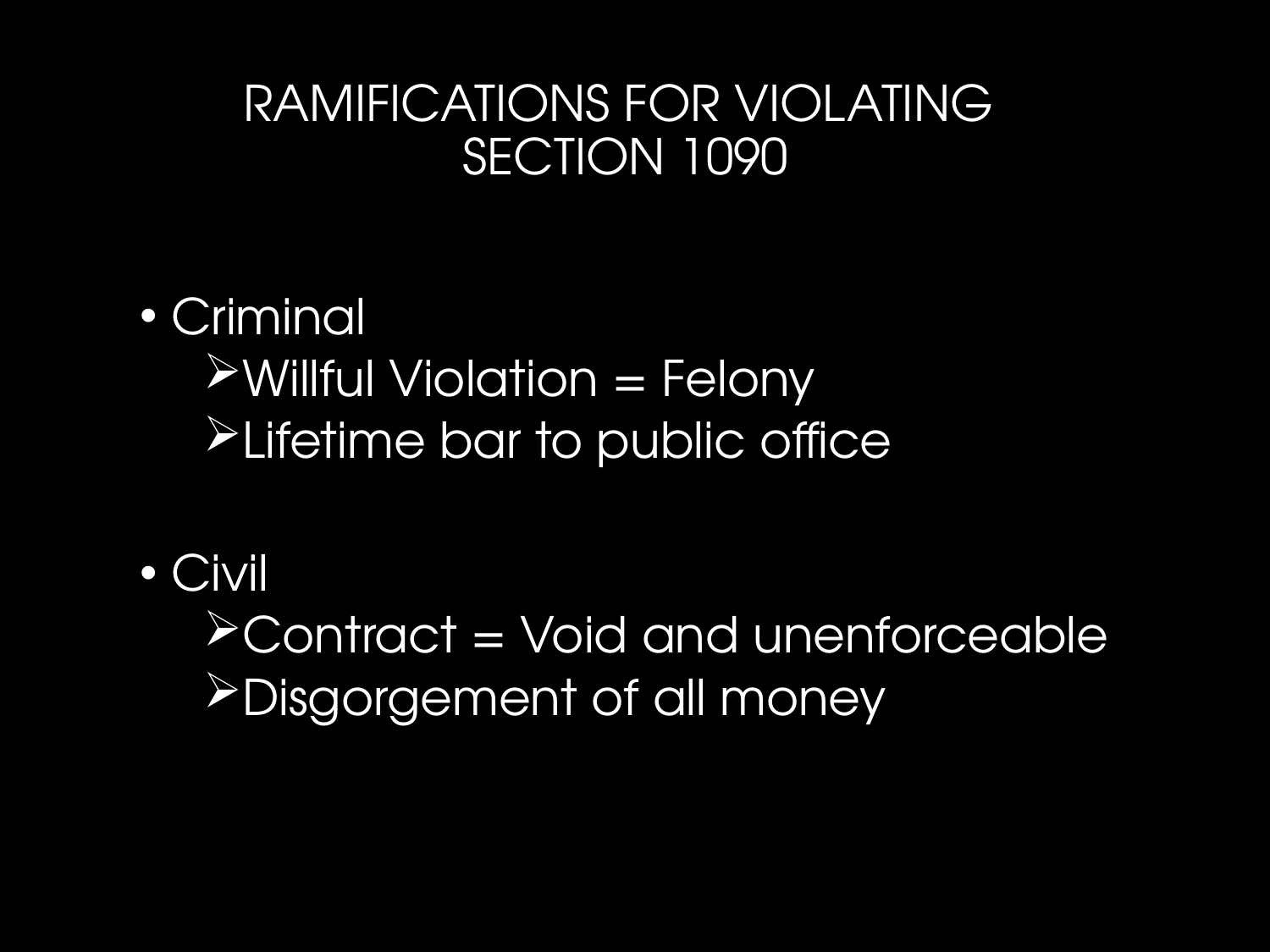

# Ramifications for Violating Section 1090
Criminal
Willful Violation = Felony
Lifetime bar to public office

Civil
Contract = Void and unenforceable
Disgorgement of all money